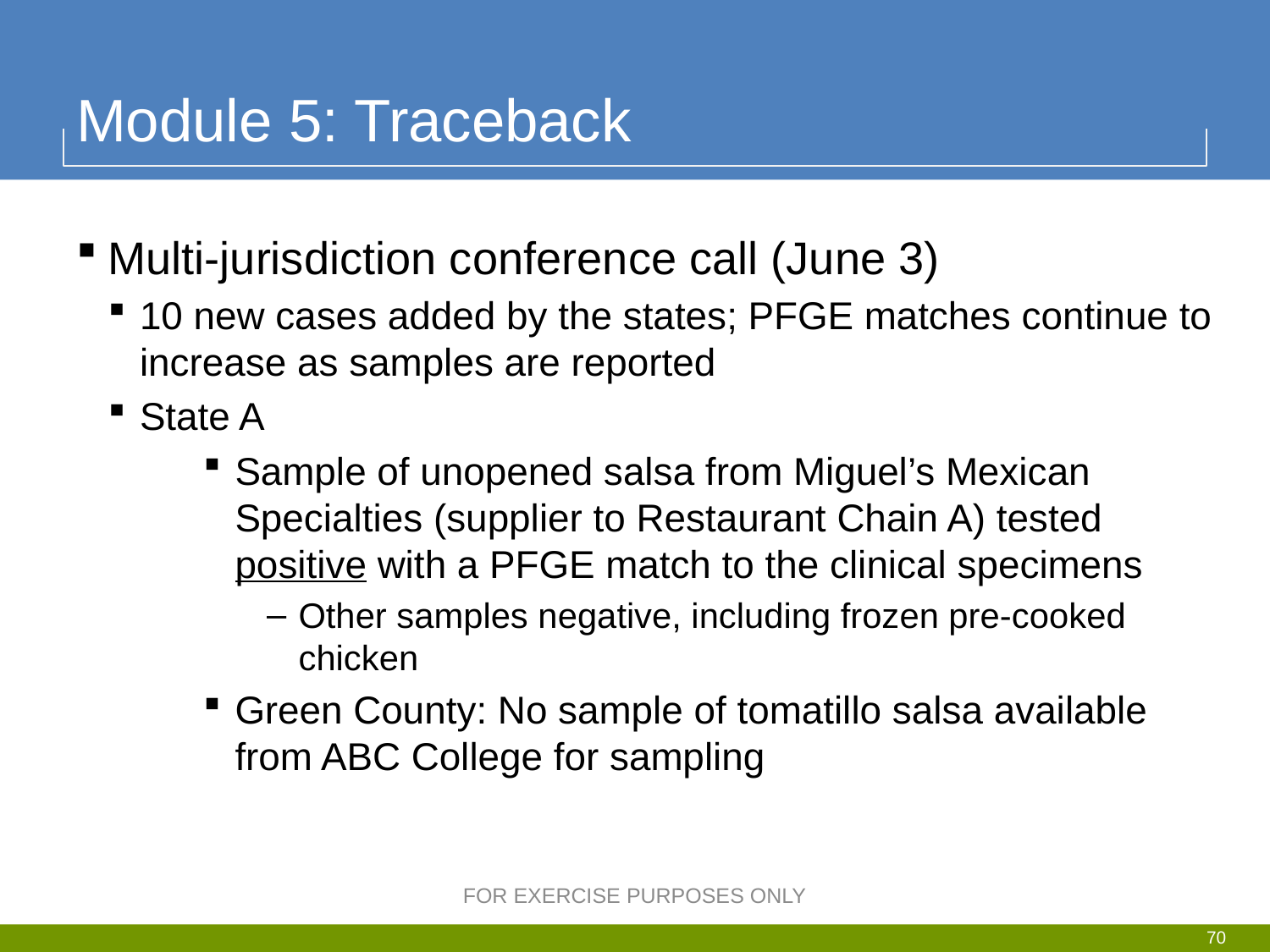

# Module 5: Traceback
Multi-jurisdiction conference call (June 3)
10 new cases added by the states; PFGE matches continue to increase as samples are reported
State A
Sample of unopened salsa from Miguel’s Mexican Specialties (supplier to Restaurant Chain A) tested positive with a PFGE match to the clinical specimens
Other samples negative, including frozen pre-cooked chicken
Green County: No sample of tomatillo salsa available from ABC College for sampling
FOR EXERCISE PURPOSES ONLY